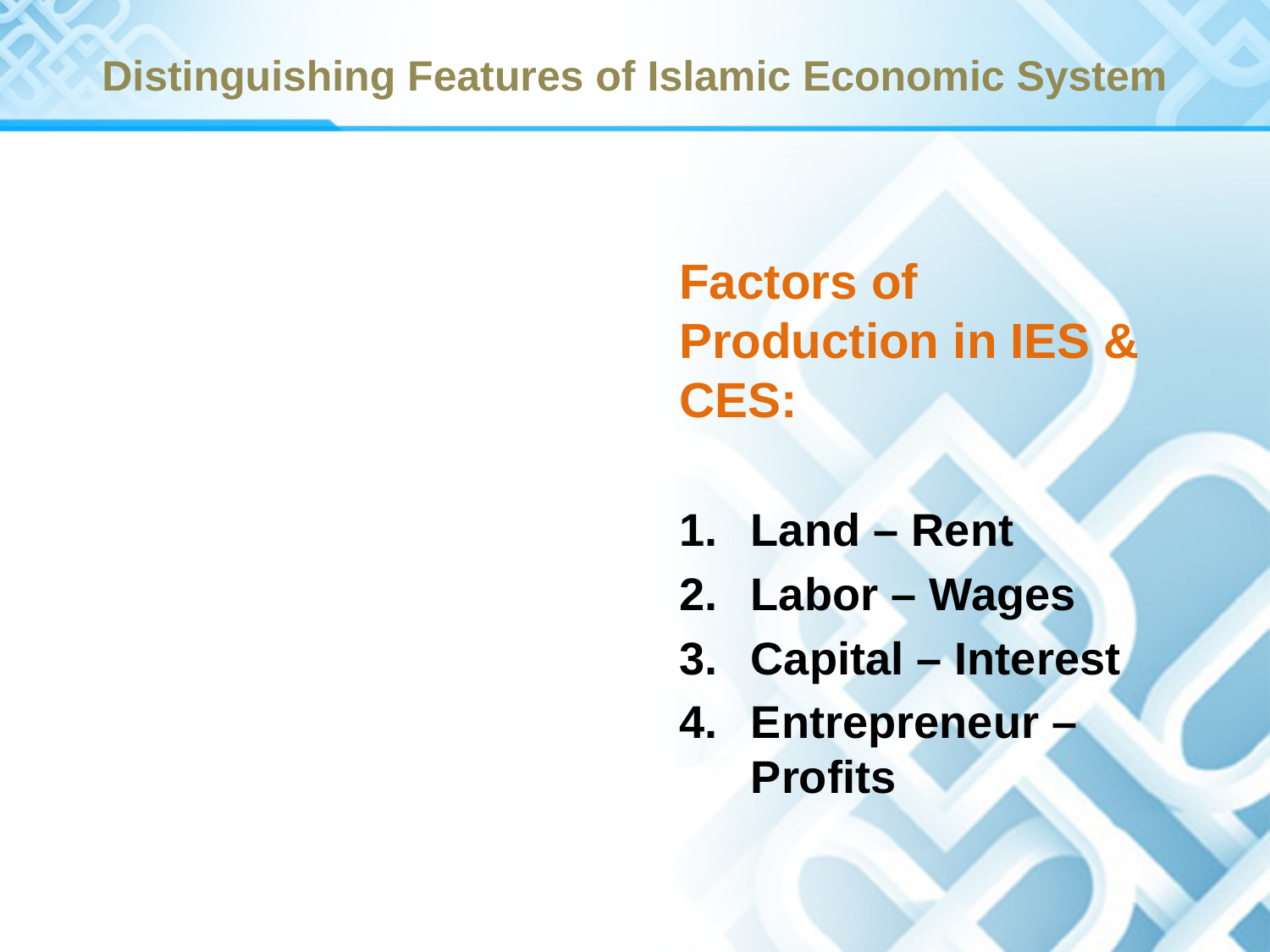

Distinguishing Features of Islamic Economic System
Factors of Production in IES & CES:

Land – Rent
Labor – Wages
Capital – Interest
Entrepreneur – Profits